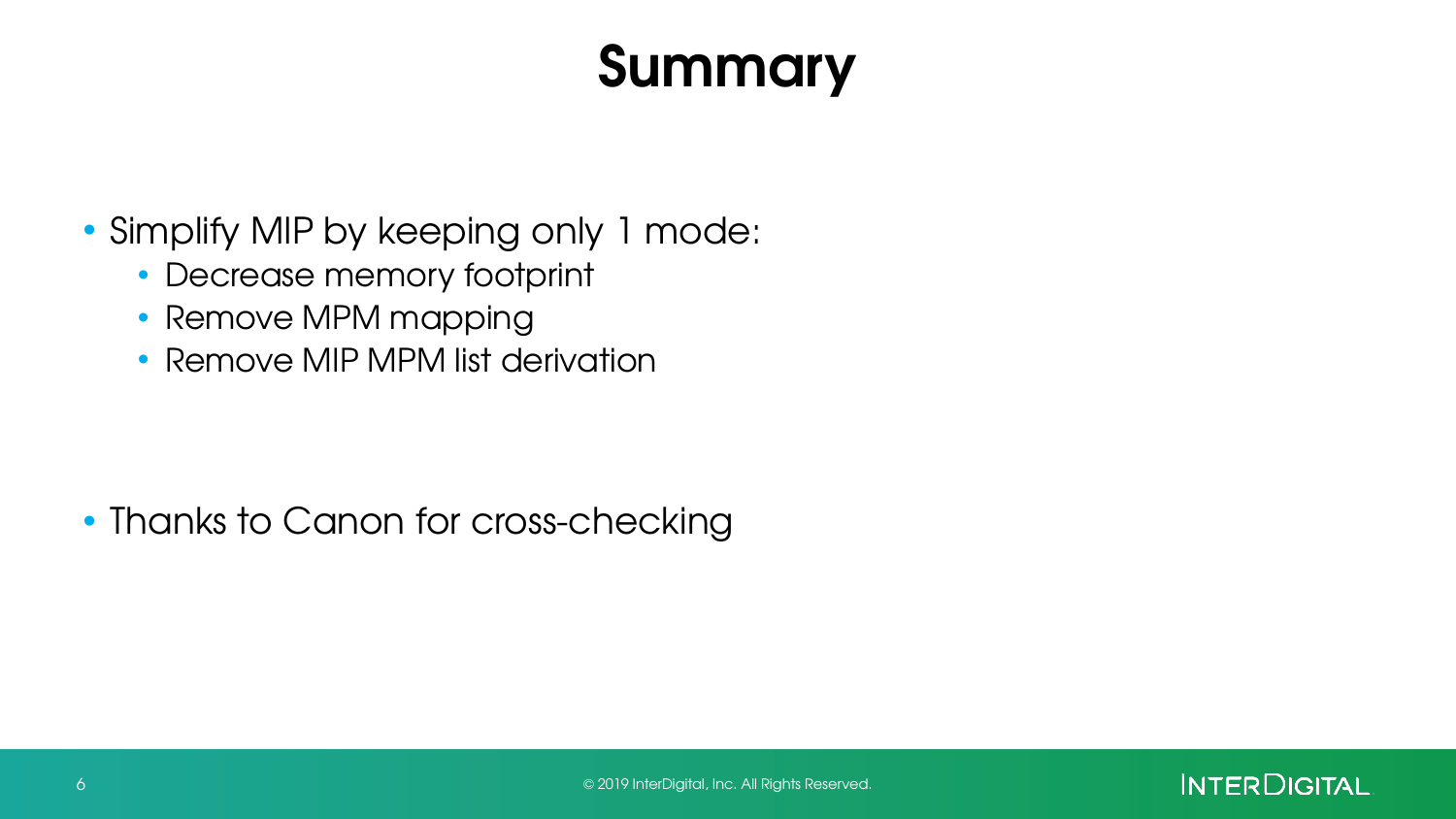

# Summary

Simplify MIP by keeping only 1 mode:
Decrease memory footprint
Remove MPM mapping
Remove MIP MPM list derivation

Thanks to Canon for cross-checking
6
© 2019 InterDigital, Inc. All Rights Reserved.